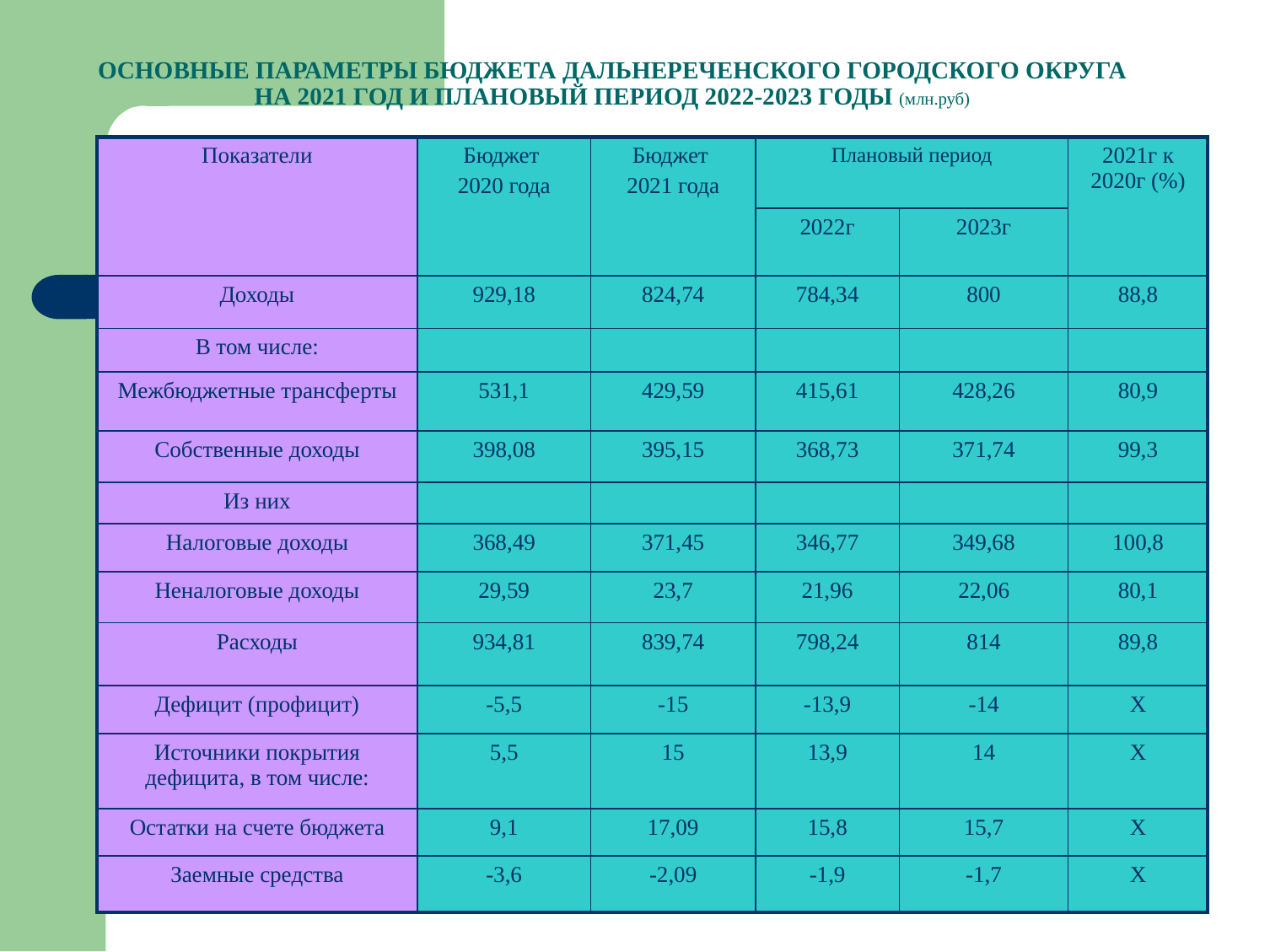

# ОСНОВНЫЕ ПАРАМЕТРЫ БЮДЖЕТА ДАЛЬНЕРЕЧЕНСКОГО ГОРОДСКОГО ОКРУГА НА 2021 ГОД И ПЛАНОВЫЙ ПЕРИОД 2022-2023 ГОДЫ (млн.руб)
| Показатели | Бюджет 2020 года | Бюджет 2021 года | Плановый период |  | 2021г к 2020г (%) |
| --- | --- | --- | --- | --- | --- |
|  |  |  | 2022г | 2023г |  |
| Доходы | 929,18 | 824,74 | 784,34 | 800 | 88,8 |
| В том числе: |  |  |  |  |  |
| Межбюджетные трансферты | 531,1 | 429,59 | 415,61 | 428,26 | 80,9 |
| Собственные доходы | 398,08 | 395,15 | 368,73 | 371,74 | 99,3 |
| Из них |  |  |  |  |  |
| Налоговые доходы | 368,49 | 371,45 | 346,77 | 349,68 | 100,8 |
| Неналоговые доходы | 29,59 | 23,7 | 21,96 | 22,06 | 80,1 |
| Расходы | 934,81 | 839,74 | 798,24 | 814 | 89,8 |
| Дефицит (профицит) | -5,5 | -15 | -13,9 | -14 | Х |
| Источники покрытия дефицита, в том числе: | 5,5 | 15 | 13,9 | 14 | Х |
| Остатки на счете бюджета | 9,1 | 17,09 | 15,8 | 15,7 | Х |
| Заемные средства | -3,6 | -2,09 | -1,9 | -1,7 | Х |